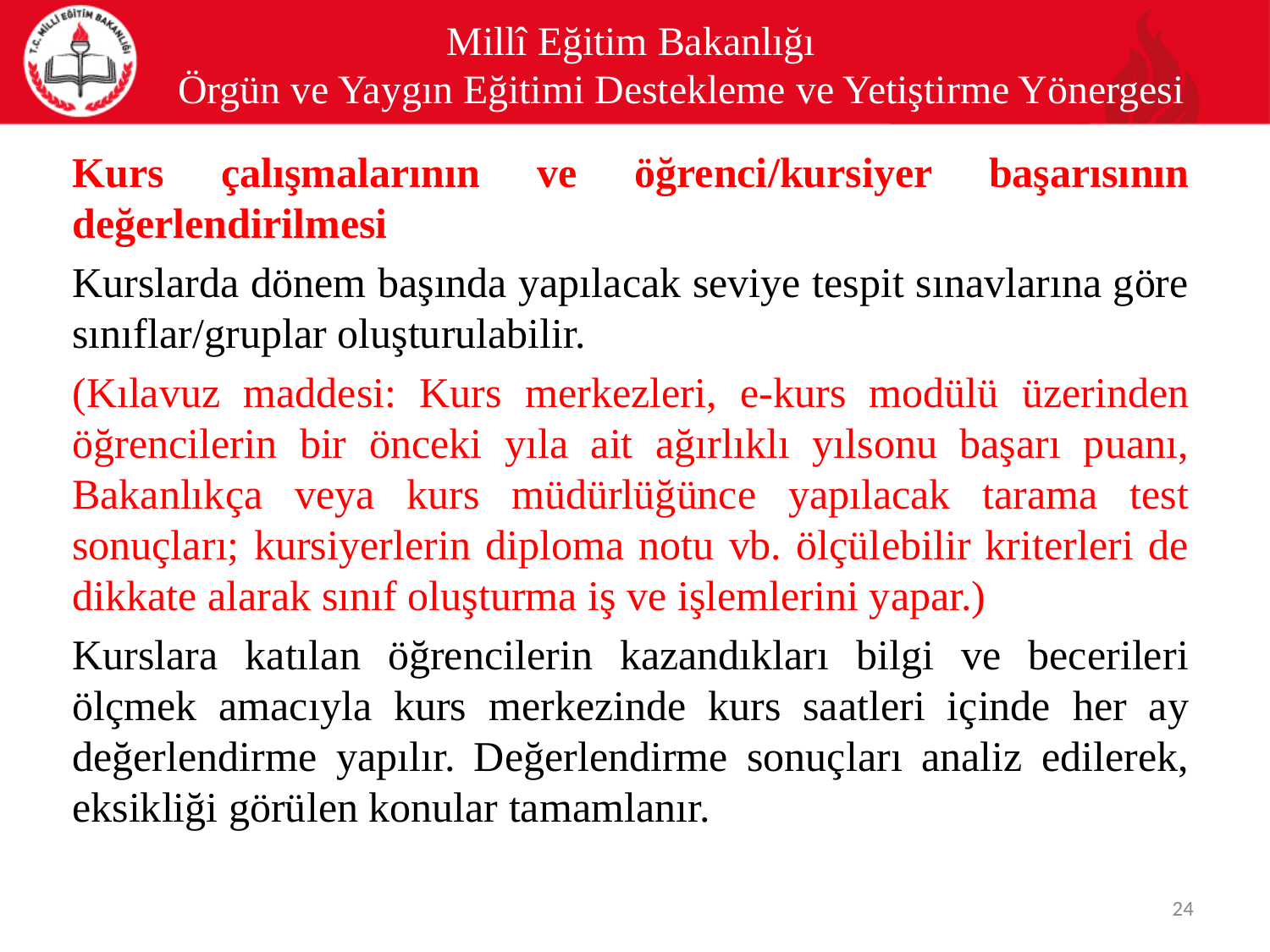

# Millî Eğitim Bakanlığı Örgün ve Yaygın Eğitimi Destekleme ve Yetiştirme Yönergesi
Kurs çalışmalarının ve öğrenci/kursiyer başarısının değerlendirilmesi
Kurslarda dönem başında yapılacak seviye tespit sınavlarına göre sınıflar/gruplar oluşturulabilir.
(Kılavuz maddesi: Kurs merkezleri, e-kurs modülü üzerinden öğrencilerin bir önceki yıla ait ağırlıklı yılsonu başarı puanı, Bakanlıkça veya kurs müdürlüğünce yapılacak tarama test sonuçları; kursiyerlerin diploma notu vb. ölçülebilir kriterleri de dikkate alarak sınıf oluşturma iş ve işlemlerini yapar.)
Kurslara katılan öğrencilerin kazandıkları bilgi ve becerileri ölçmek amacıyla kurs merkezinde kurs saatleri içinde her ay değerlendirme yapılır. Değerlendirme sonuçları analiz edilerek, eksikliği görülen konular tamamlanır.

24